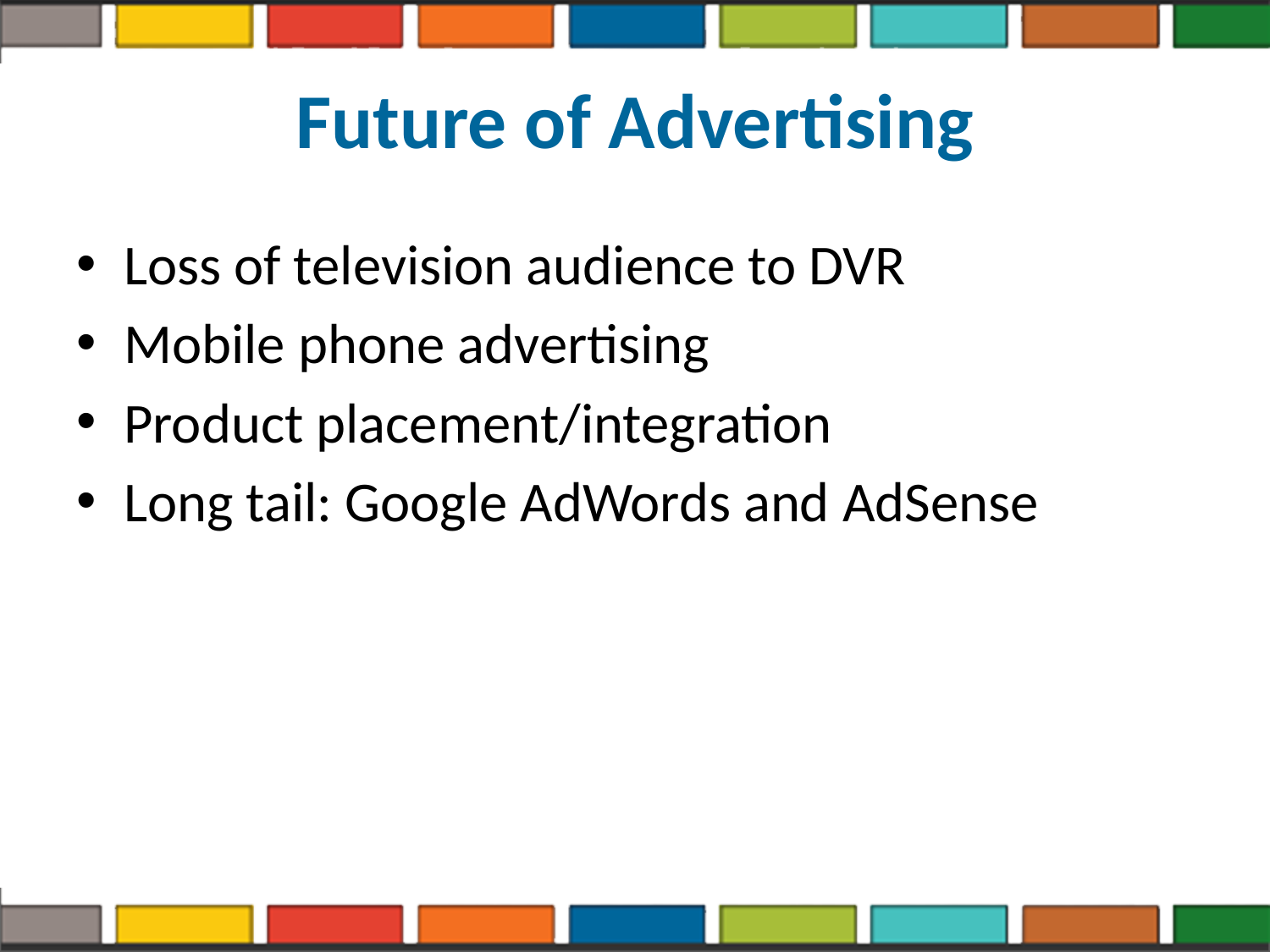

# Future of Advertising
Loss of television audience to DVR
Mobile phone advertising
Product placement/integration
Long tail: Google AdWords and AdSense